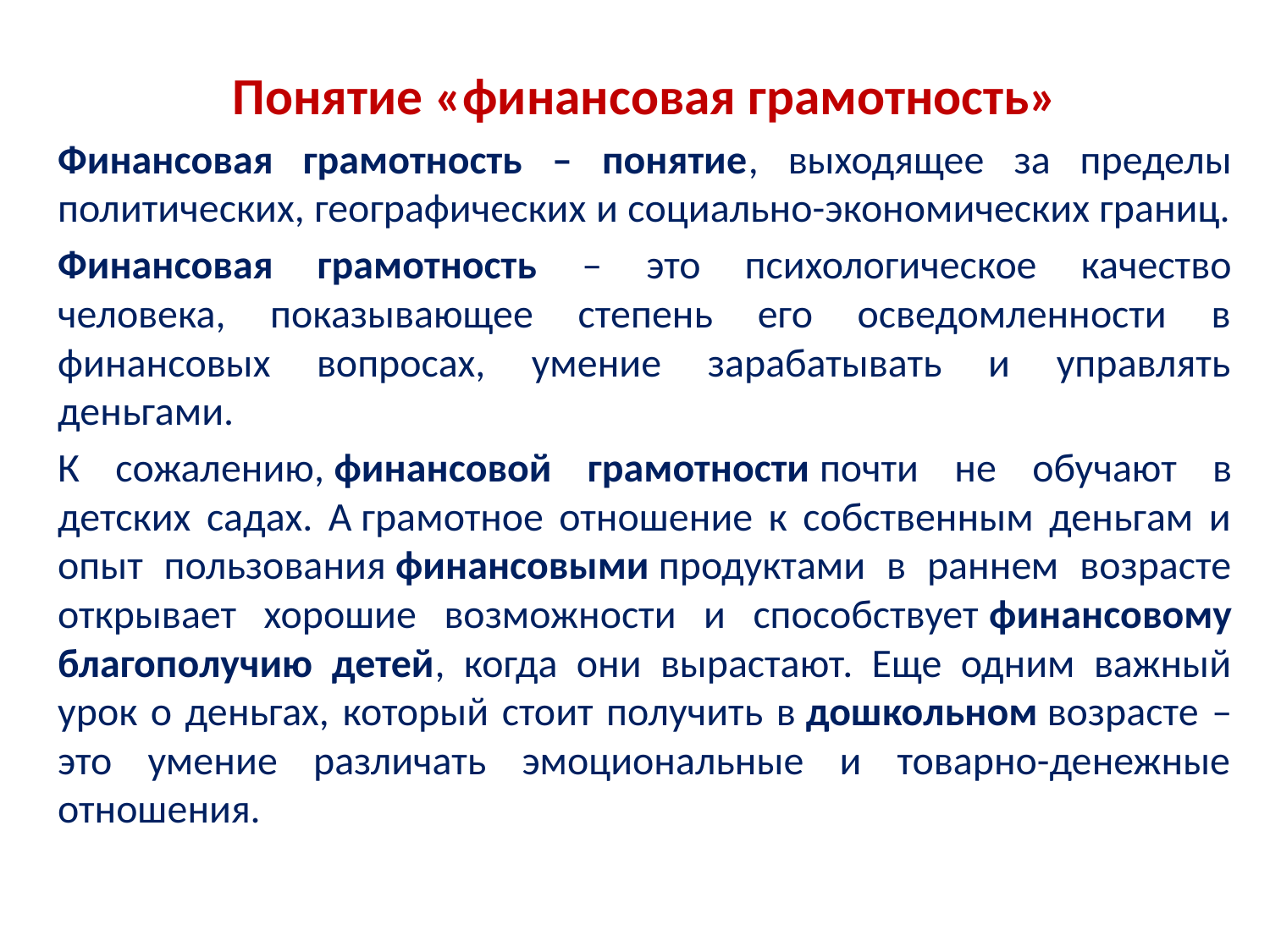

Понятие «финансовая грамотность»
Финансовая грамотность – понятие, выходящее за пределы политических, географических и социально-экономических границ.
Финансовая грамотность – это психологическое качество человека, показывающее степень его осведомленности в финансовых вопросах, умение зарабатывать и управлять деньгами.
К сожалению, финансовой грамотности почти не обучают в детских садах. А грамотное отношение к собственным деньгам и опыт пользования финансовыми продуктами в раннем возрасте открывает хорошие возможности и способствует финансовому благополучию детей, когда они вырастают. Еще одним важный урок о деньгах, который стоит получить в дошкольном возрасте – это умение различать эмоциональные и товарно-денежные отношения.